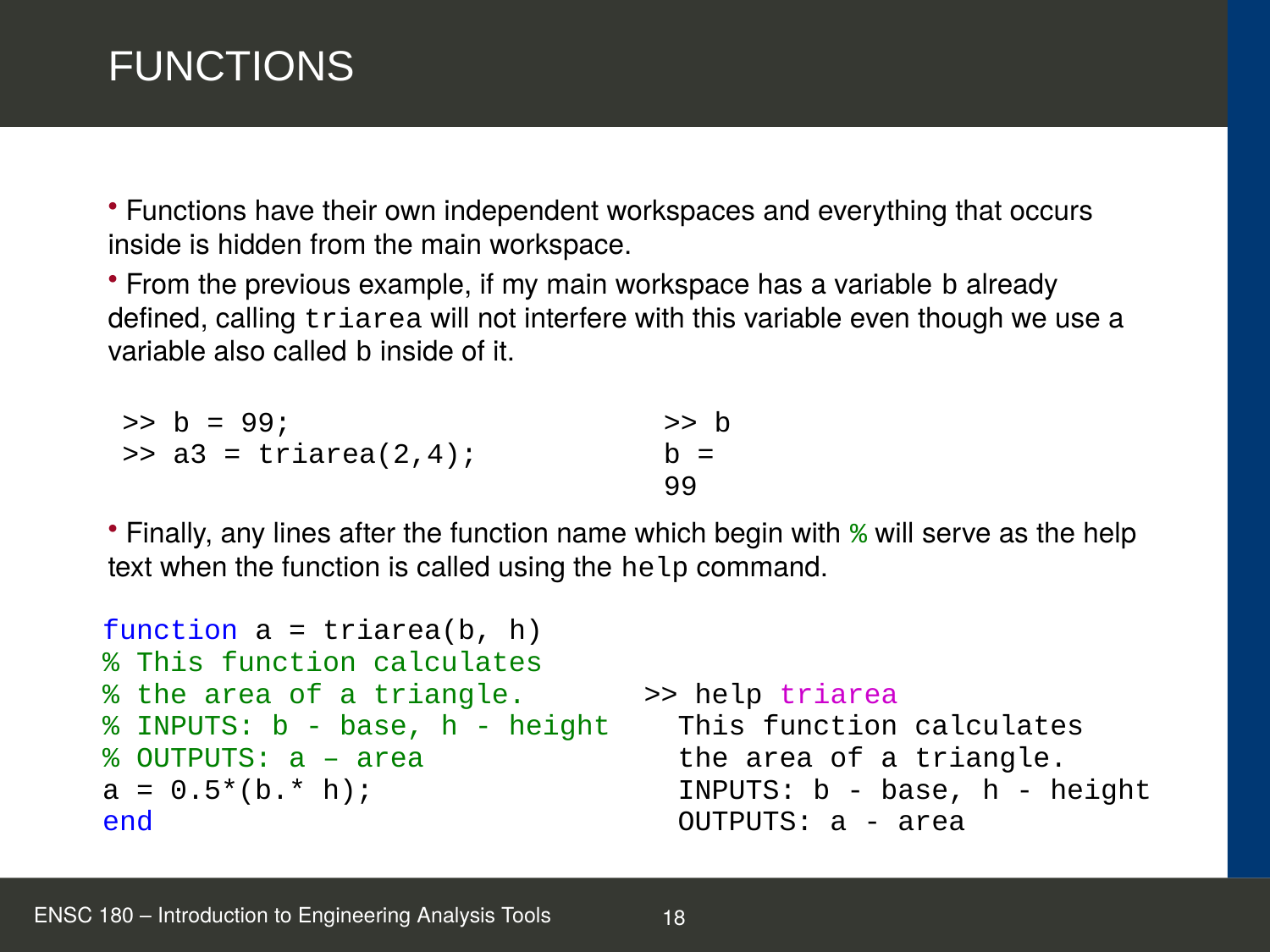

# FUNCTIONS
 Functions have their own independent workspaces and everything that occurs inside is hidden from the main workspace.
 From the previous example, if my main workspace has a variable b already defined, calling triarea will not interfere with this variable even though we use a variable also called b inside of it.

 Finally, any lines after the function name which begin with % will serve as the help text when the function is called using the help command.
| >> b = 99; >> a3 = triarea(2,4); | >> b b = 99 |
| --- | --- |
| function a = triarea(b, h) % This function calculates % the area of a triangle. % INPUTS: b - base, h - height % OUTPUTS: a – area a = 0.5\*(b.\* h); end | >> help triarea This function calculates the area of a triangle. INPUTS: b - base, h - height OUTPUTS: a - area |
| --- | --- |
ENSC 180 – Introduction to Engineering Analysis Tools